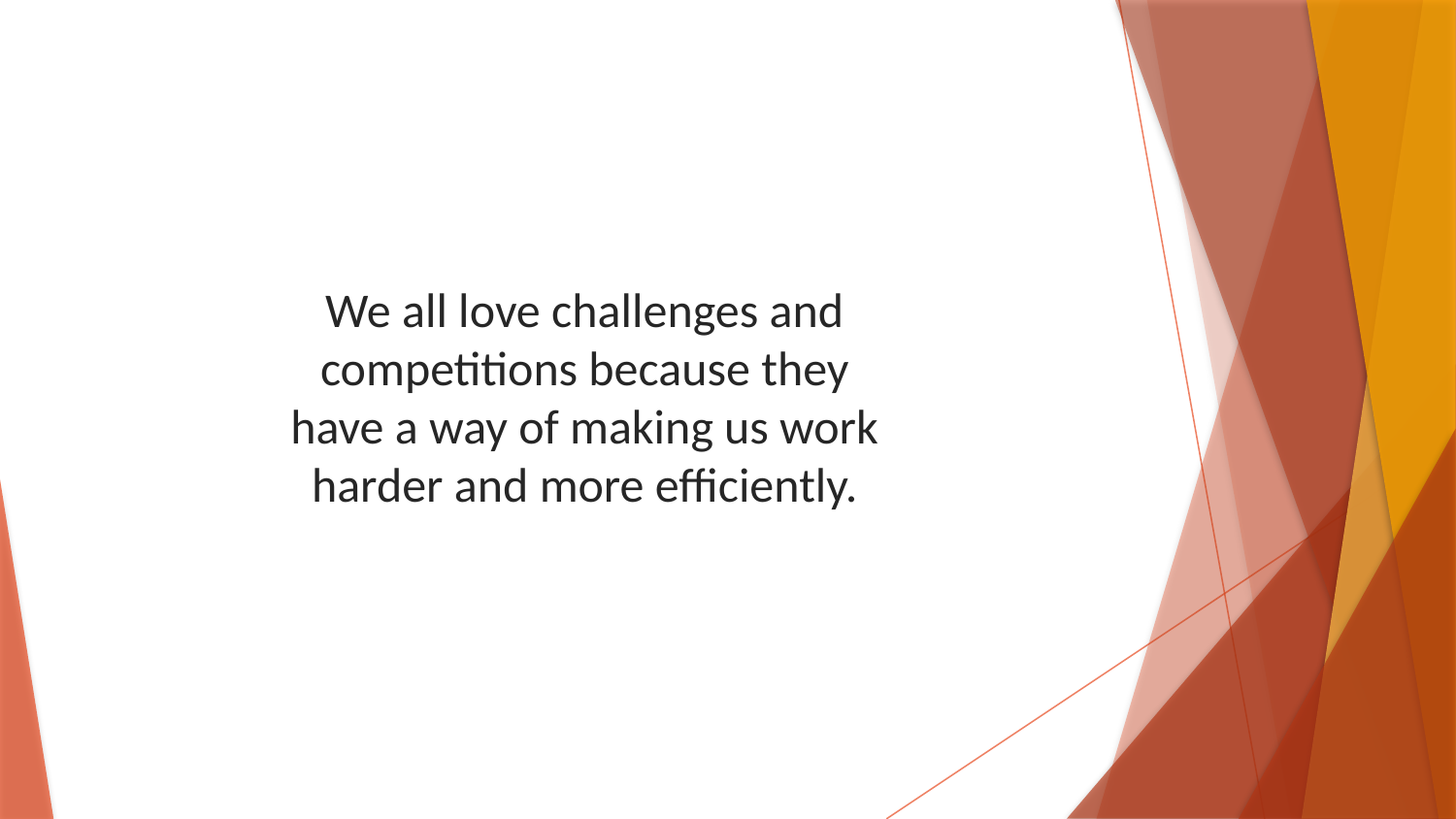

We all love challenges and competitions because they have a way of making us work harder and more efficiently.